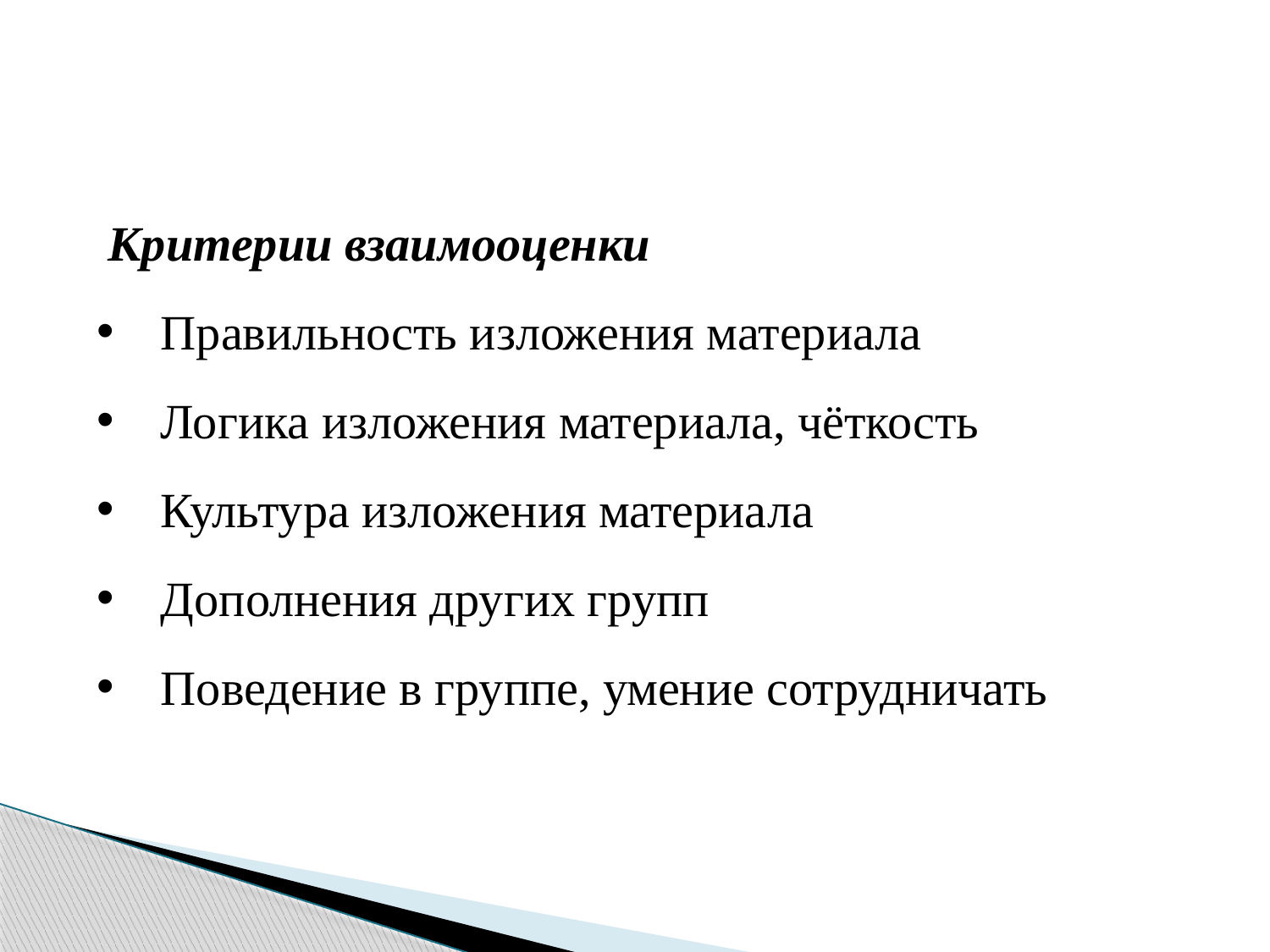

Критерии взаимооценки
Правильность изложения материала
Логика изложения материала, чёткость
Культура изложения материала
Дополнения других групп
Поведение в группе, умение сотрудничать